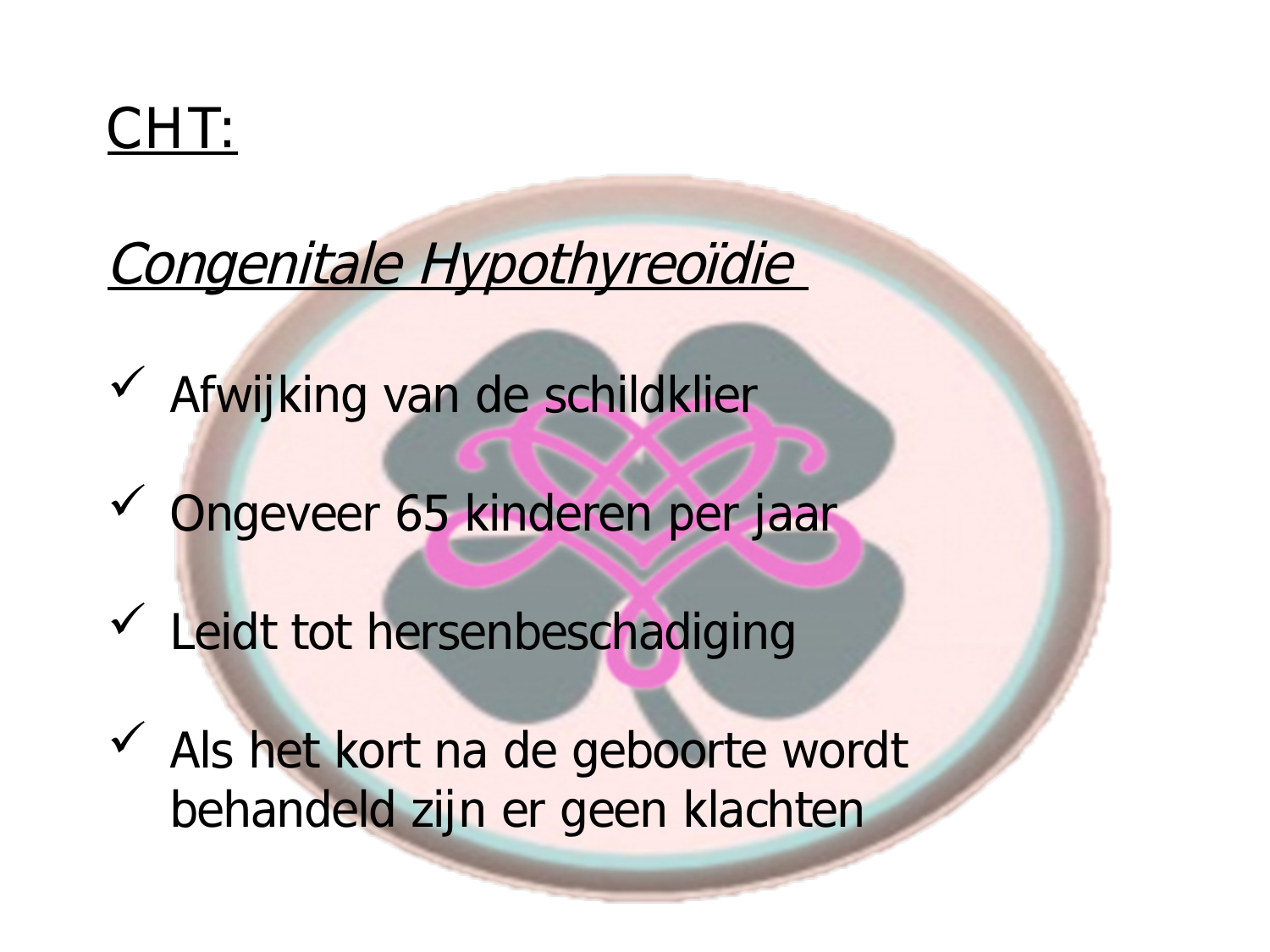

CHT:

Congenitale Hypothyreoïdie

Afwijking van de schildklier

Ongeveer 65 kinderen per jaar

Leidt tot hersenbeschadiging

Als het kort na de geboorte wordt behandeld zijn er geen klachten